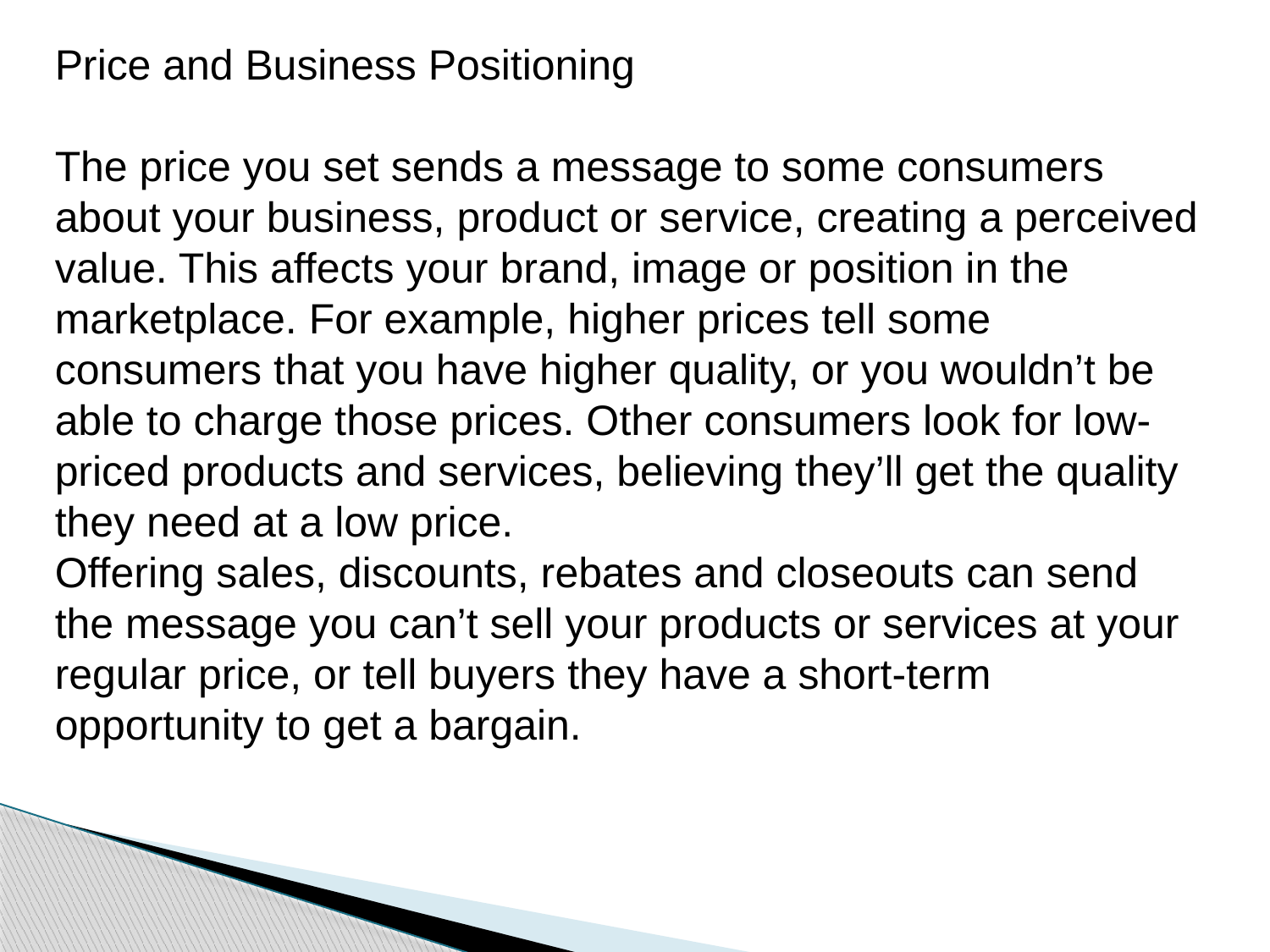

Price and Business Positioning

The price you set sends a message to some consumers about your business, product or service, creating a perceived value. This affects your brand, image or position in the marketplace. For example, higher prices tell some consumers that you have higher quality, or you wouldn’t be able to charge those prices. Other consumers look for low-priced products and services, believing they’ll get the quality they need at a low price.
Offering sales, discounts, rebates and closeouts can send the message you can’t sell your products or services at your regular price, or tell buyers they have a short-term opportunity to get a bargain.